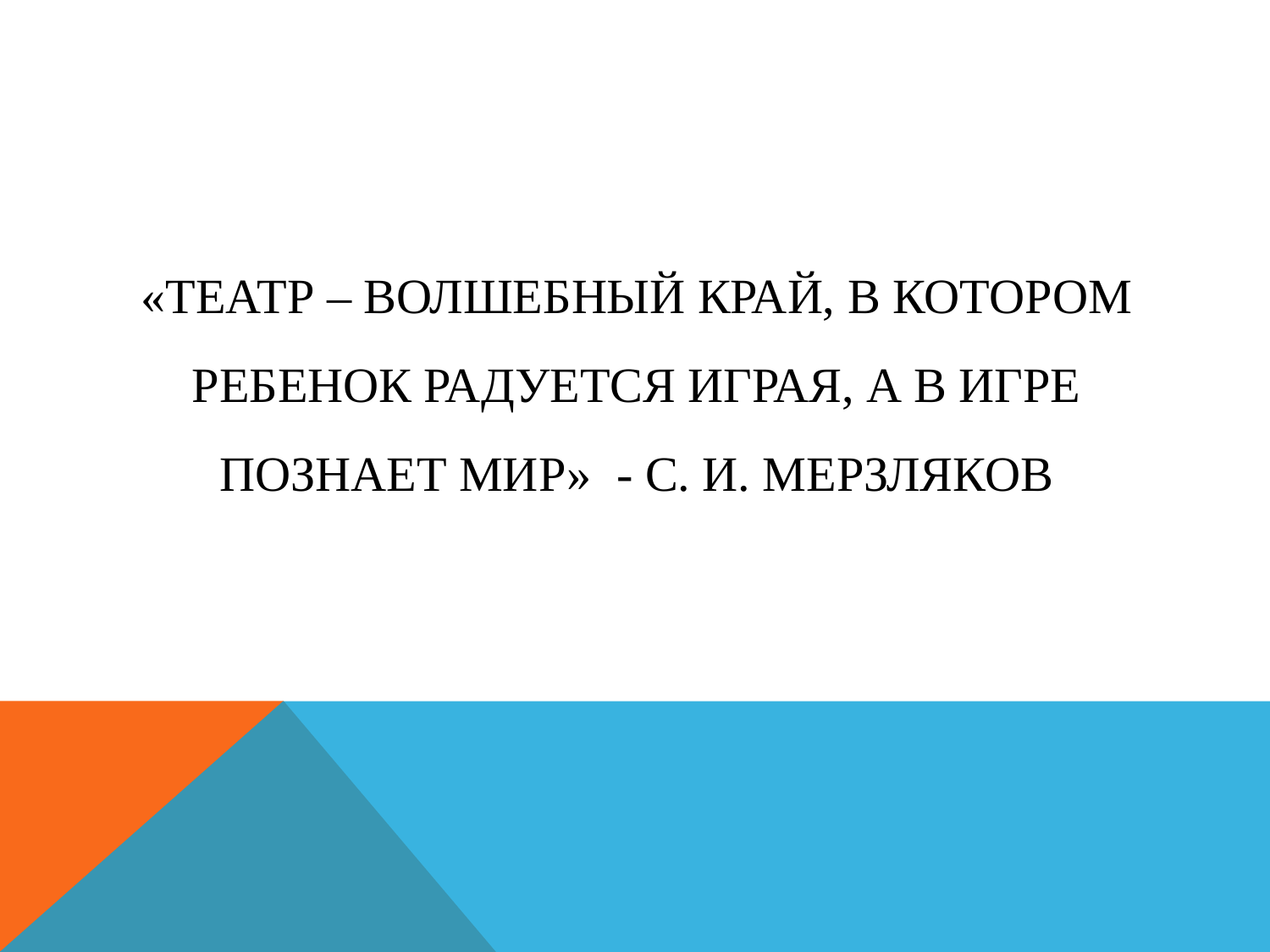

# «театр – волшебный край, в котором ребенок радуется играя, а в игре познает мир»  - С. И. мерзляков